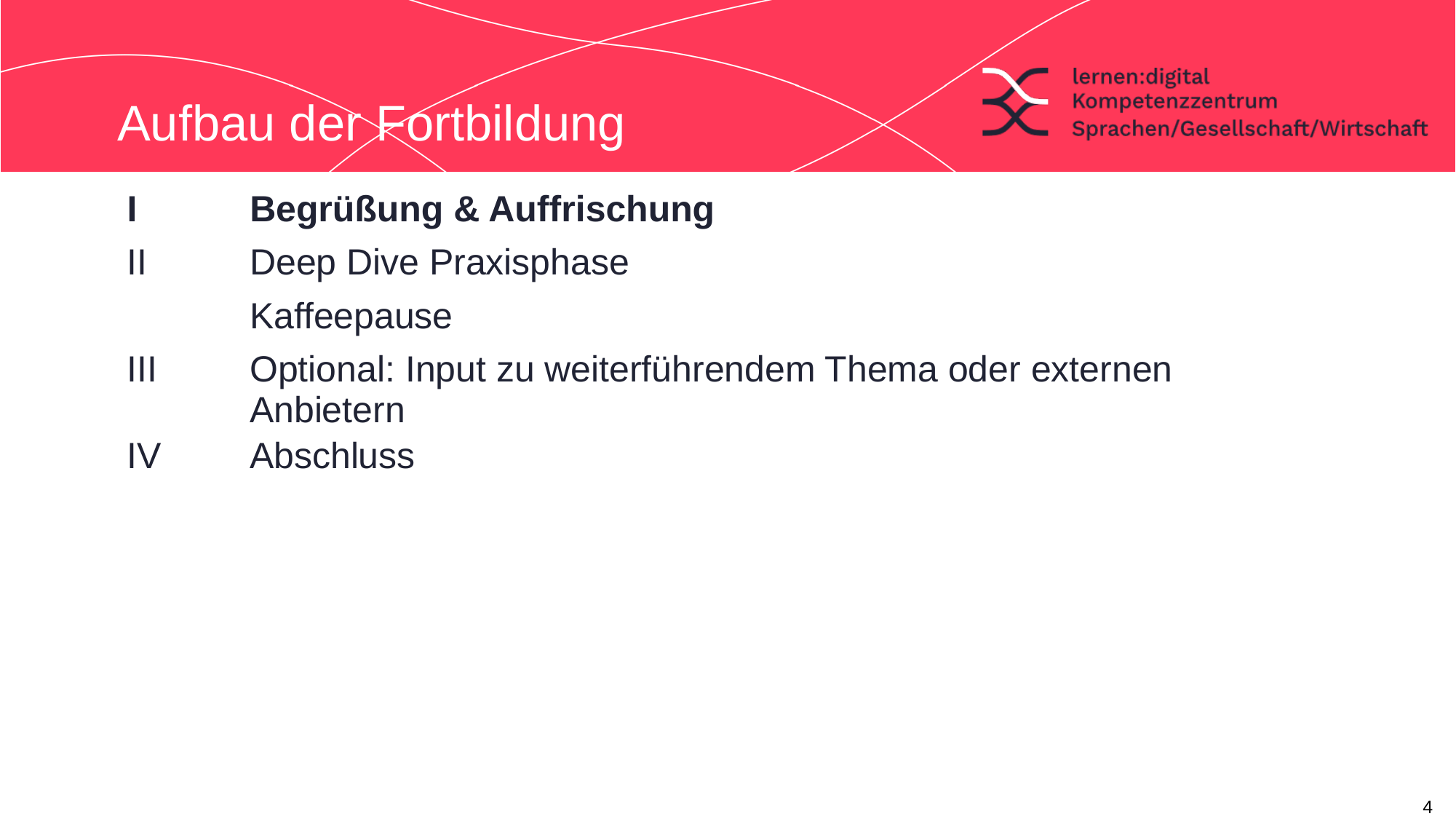

# Aufbau der Fortbildung
| I | Begrüßung & Auffrischung |
| --- | --- |
| II | Deep Dive Praxisphase |
|  | Kaffeepause |
| III | Optional: Input zu weiterführendem Thema oder externen Anbietern |
| IV | Abschluss |
4